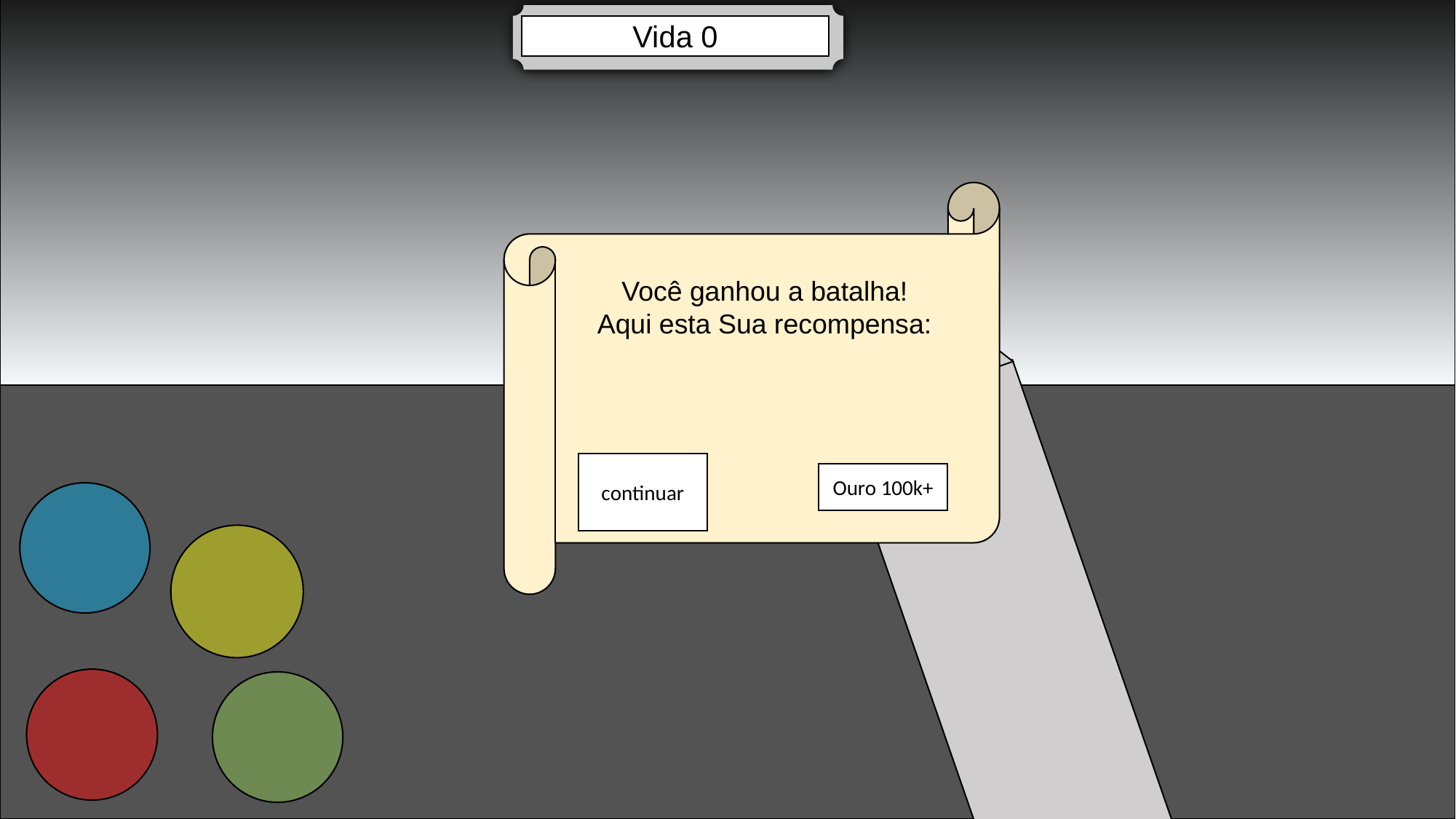

3

Vida 0
1

Você ganhou a batalha!
Aqui esta Sua recompensa:

continuar
Ouro 100k+